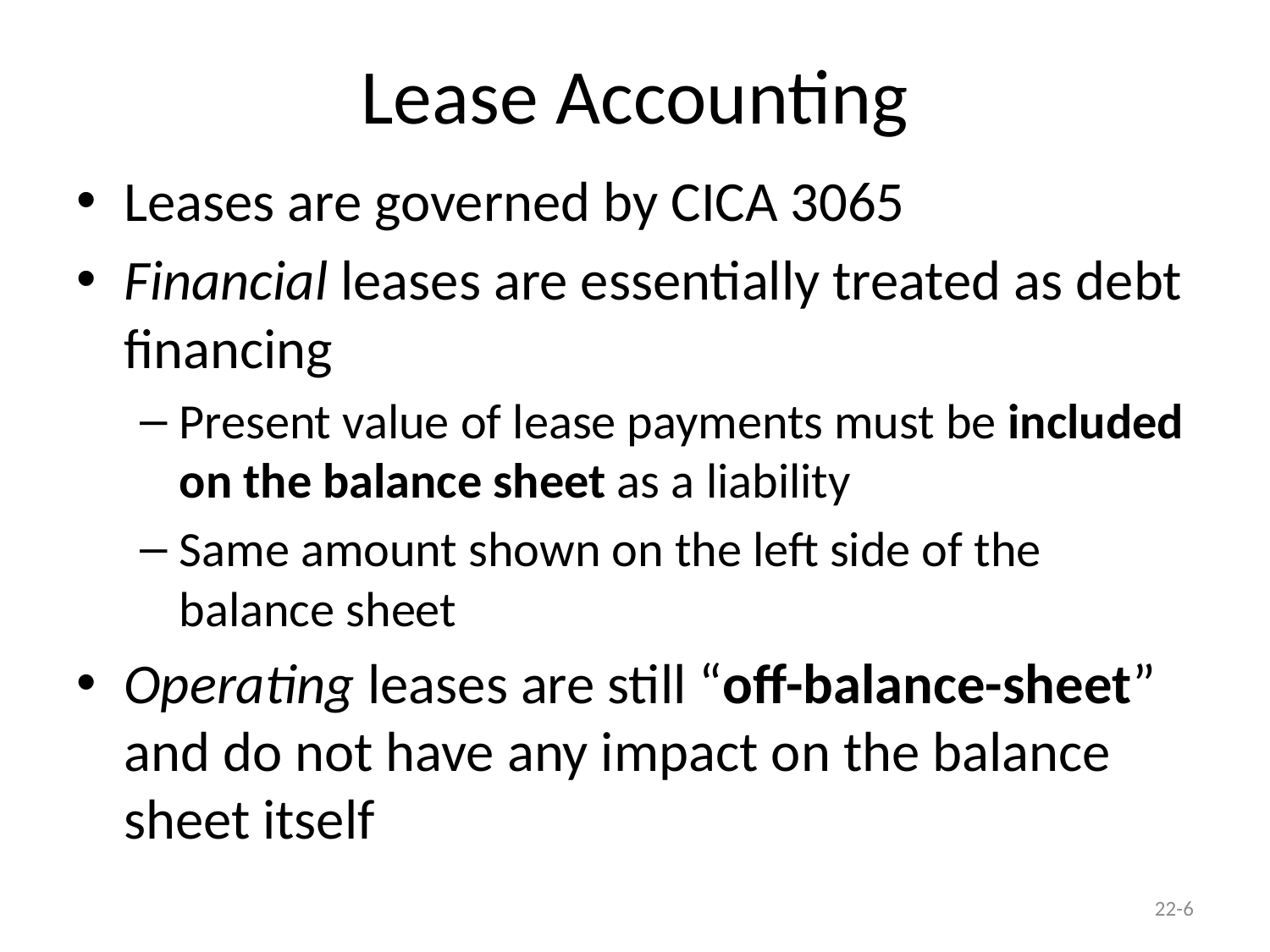

# Lease Accounting
Leases are governed by CICA 3065
Financial leases are essentially treated as debt financing
Present value of lease payments must be included on the balance sheet as a liability
Same amount shown on the left side of the balance sheet
Operating leases are still “off-balance-sheet” and do not have any impact on the balance sheet itself
22-6